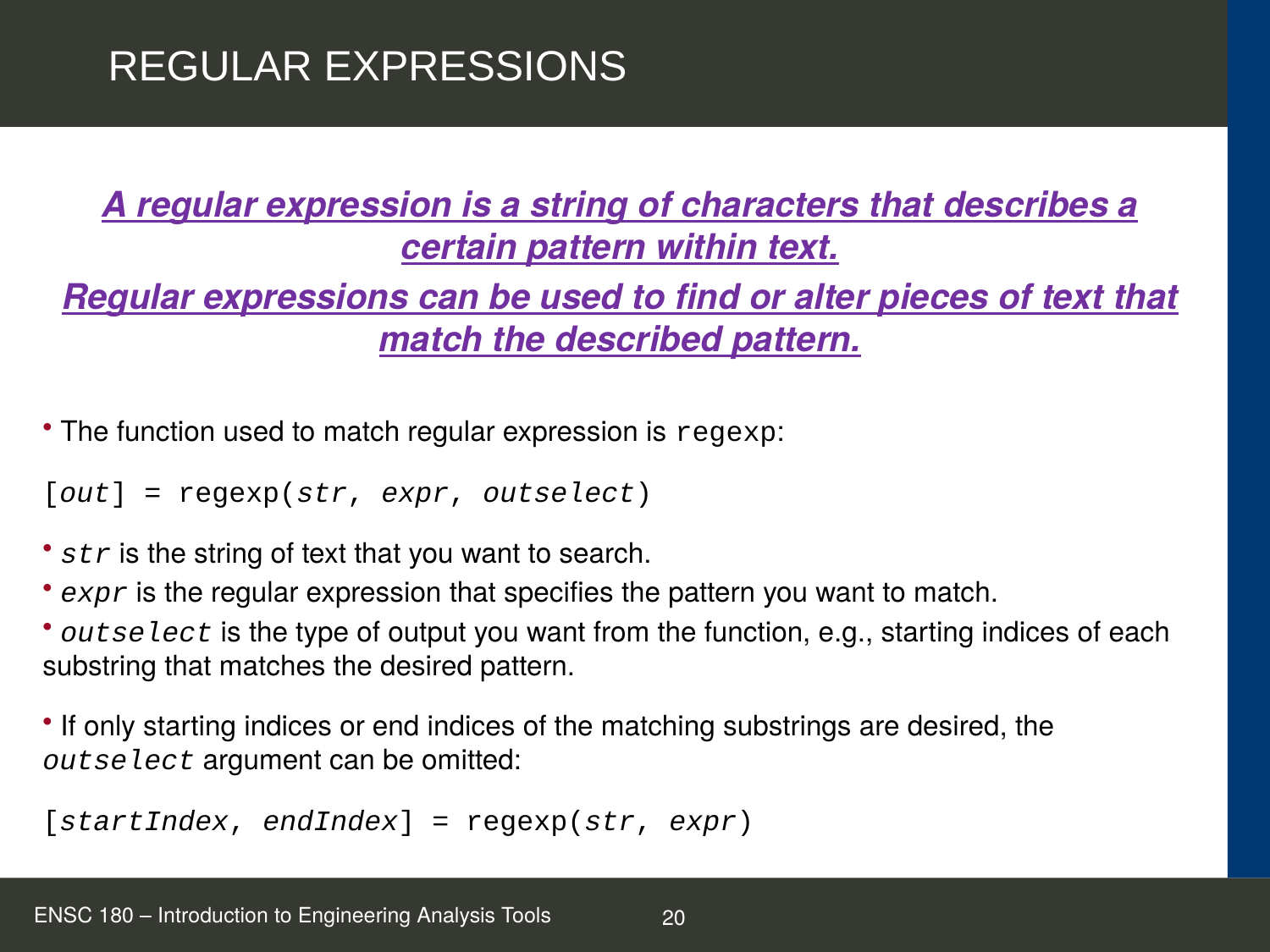

# REGULAR EXPRESSIONS
A regular expression is a string of characters that describes a certain pattern within text.
Regular expressions can be used to find or alter pieces of text that match the described pattern.

 The function used to match regular expression is regexp:
[out] = regexp(str, expr, outselect)
 str is the string of text that you want to search.
 expr is the regular expression that specifies the pattern you want to match.
 outselect is the type of output you want from the function, e.g., starting indices of each substring that matches the desired pattern.
 If only starting indices or end indices of the matching substrings are desired, the outselect argument can be omitted:
[startIndex, endIndex] = regexp(str, expr)
ENSC 180 – Introduction to Engineering Analysis Tools